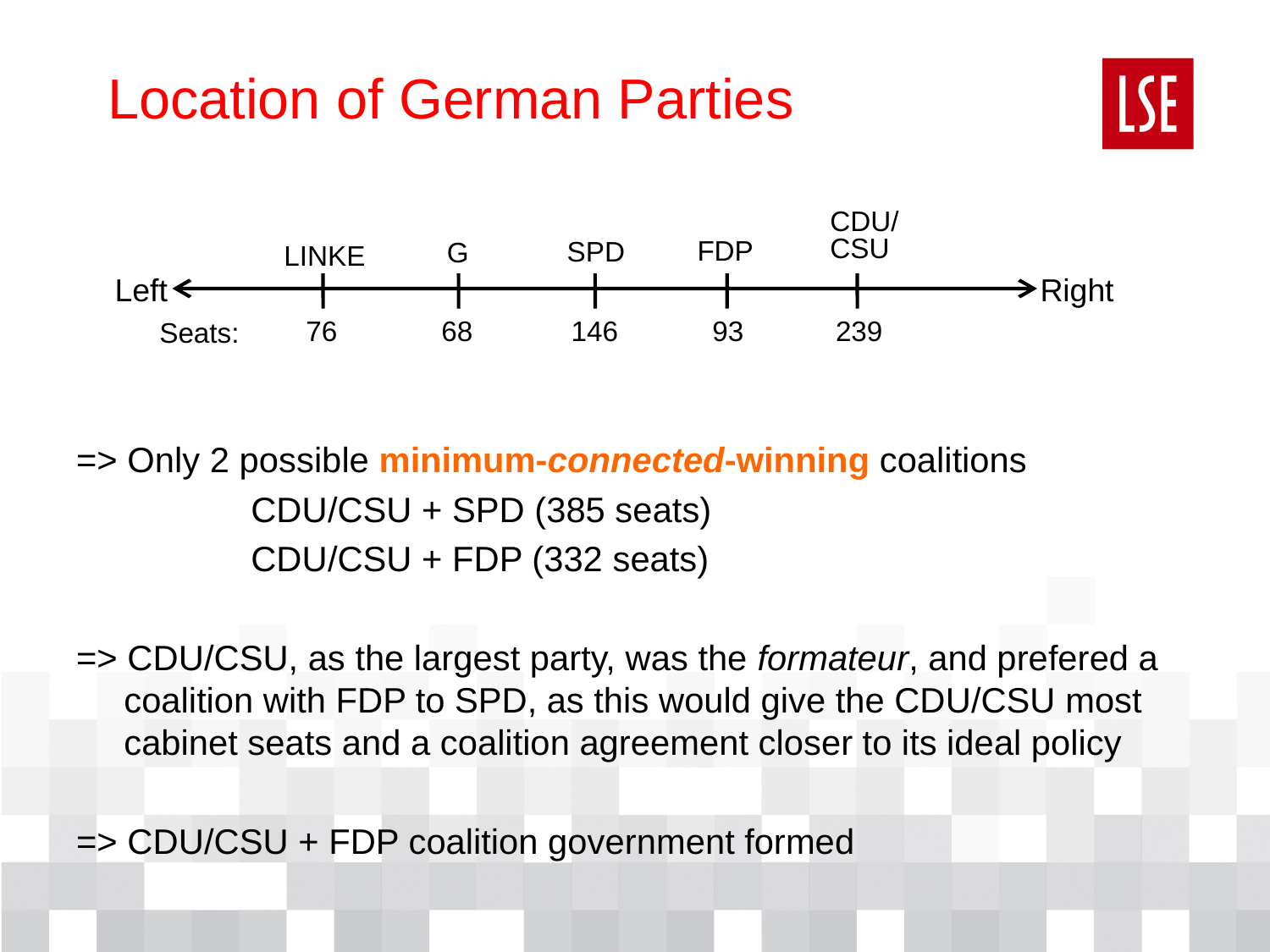

# Location of German Parties
CDU/
CSU
G
LINKE
FDP
SPD
Left
Right

Seats:
76
68
146
93
239
=> Only 2 possible minimum-connected-winning coalitions
		CDU/CSU + SPD (385 seats)
		CDU/CSU + FDP (332 seats)

=> CDU/CSU, as the largest party, was the formateur, and prefered a coalition with FDP to SPD, as this would give the CDU/CSU most cabinet seats and a coalition agreement closer to its ideal policy

=> CDU/CSU + FDP coalition government formed